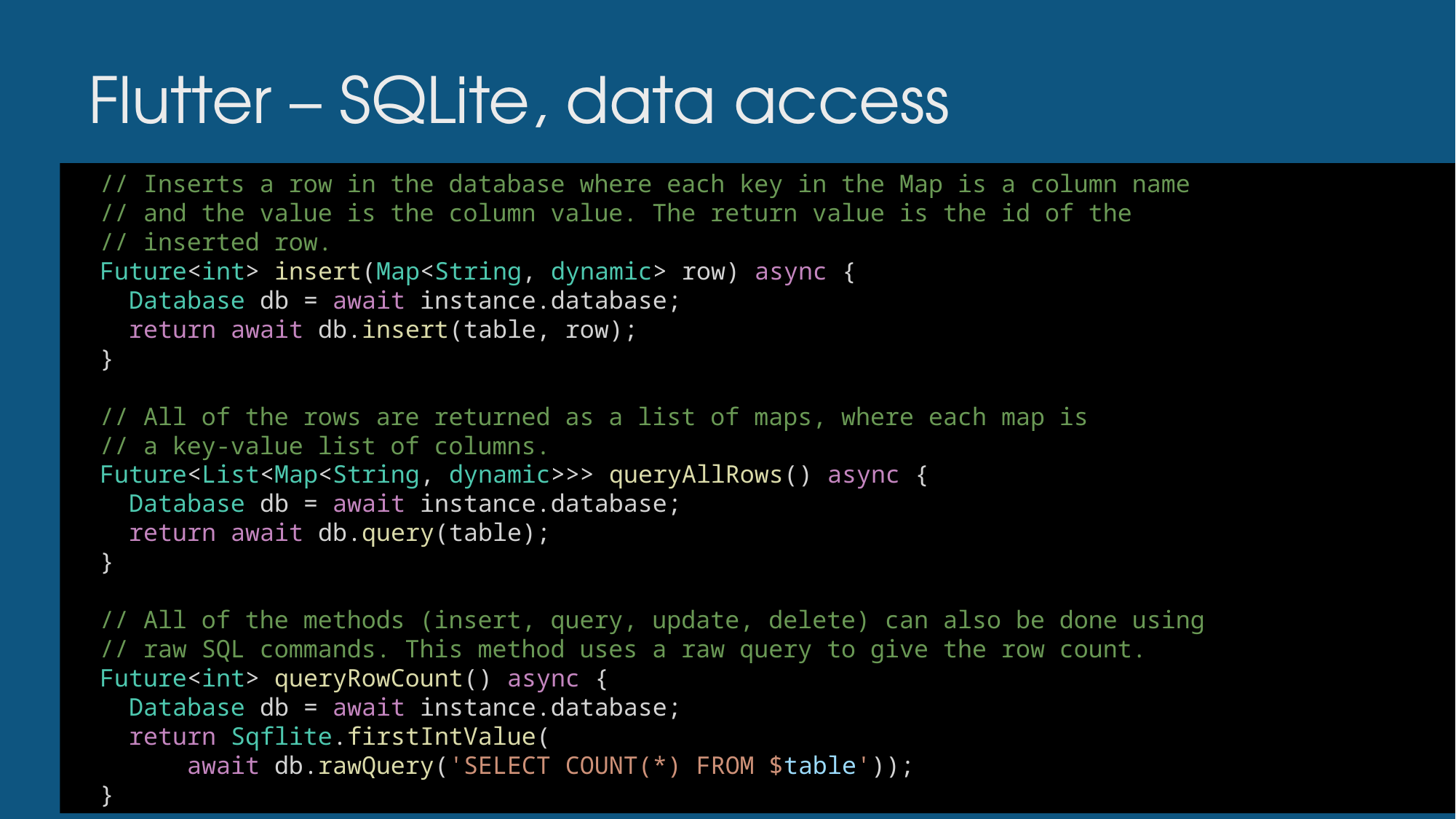

17
# Flutter – SQLite, data access
  // Inserts a row in the database where each key in the Map is a column name
  // and the value is the column value. The return value is the id of the
  // inserted row.
  Future<int> insert(Map<String, dynamic> row) async {
    Database db = await instance.database;
    return await db.insert(table, row);
  }
  // All of the rows are returned as a list of maps, where each map is
  // a key-value list of columns.
  Future<List<Map<String, dynamic>>> queryAllRows() async {
    Database db = await instance.database;
    return await db.query(table);
  }
  // All of the methods (insert, query, update, delete) can also be done using
  // raw SQL commands. This method uses a raw query to give the row count.
  Future<int> queryRowCount() async {
    Database db = await instance.database;
    return Sqflite.firstIntValue(
        await db.rawQuery('SELECT COUNT(*) FROM $table'));
  }